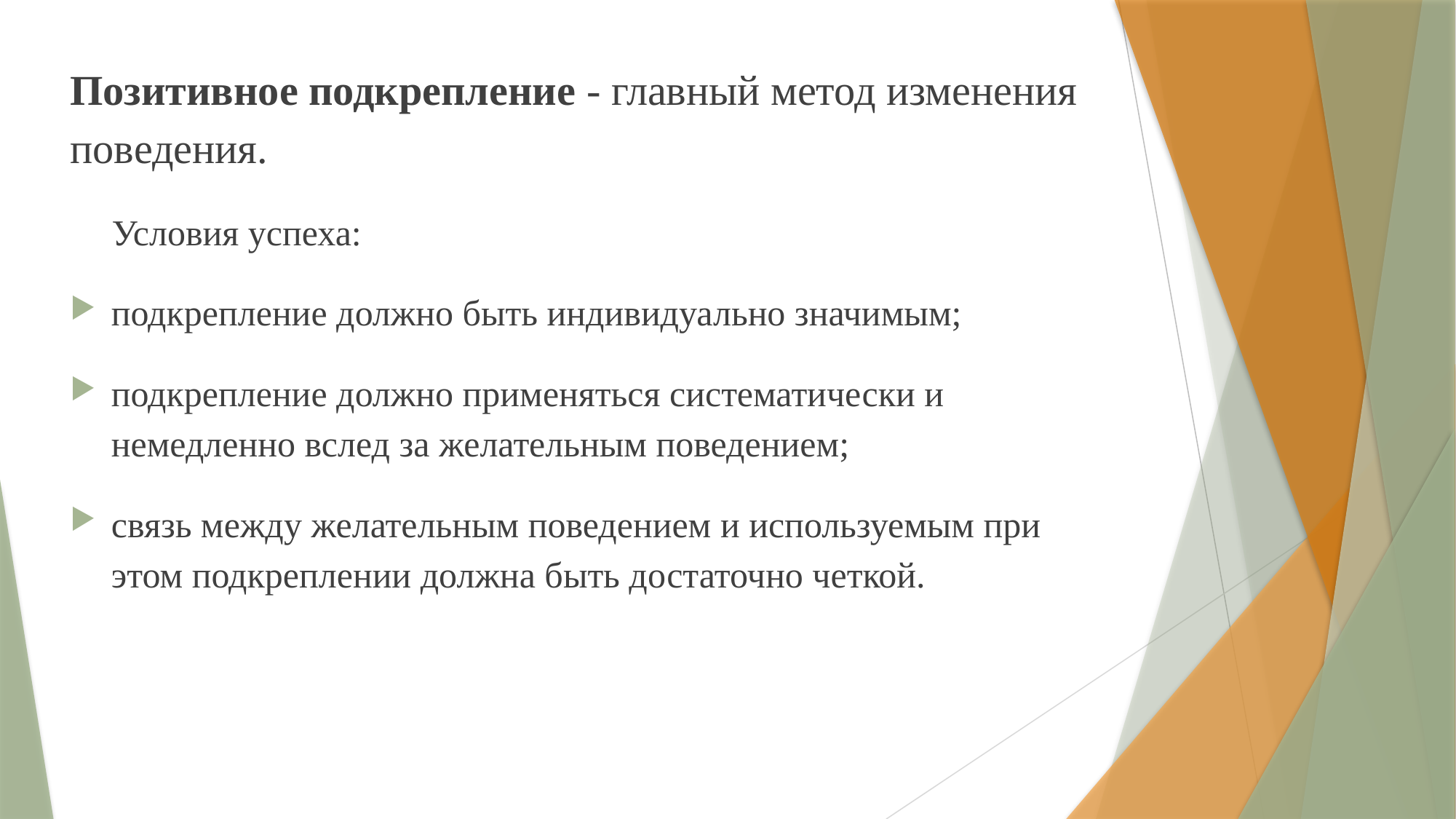

Позитивное подкрепление - главный метод изменения поведения.
      Условия успеха:
подкрепление должно быть индивидуально значимым;
подкрепление должно применяться систематически и немедленно вслед за желательным поведением;
связь между желательным поведением и используемым при этом подкреплении должна быть достаточно четкой.